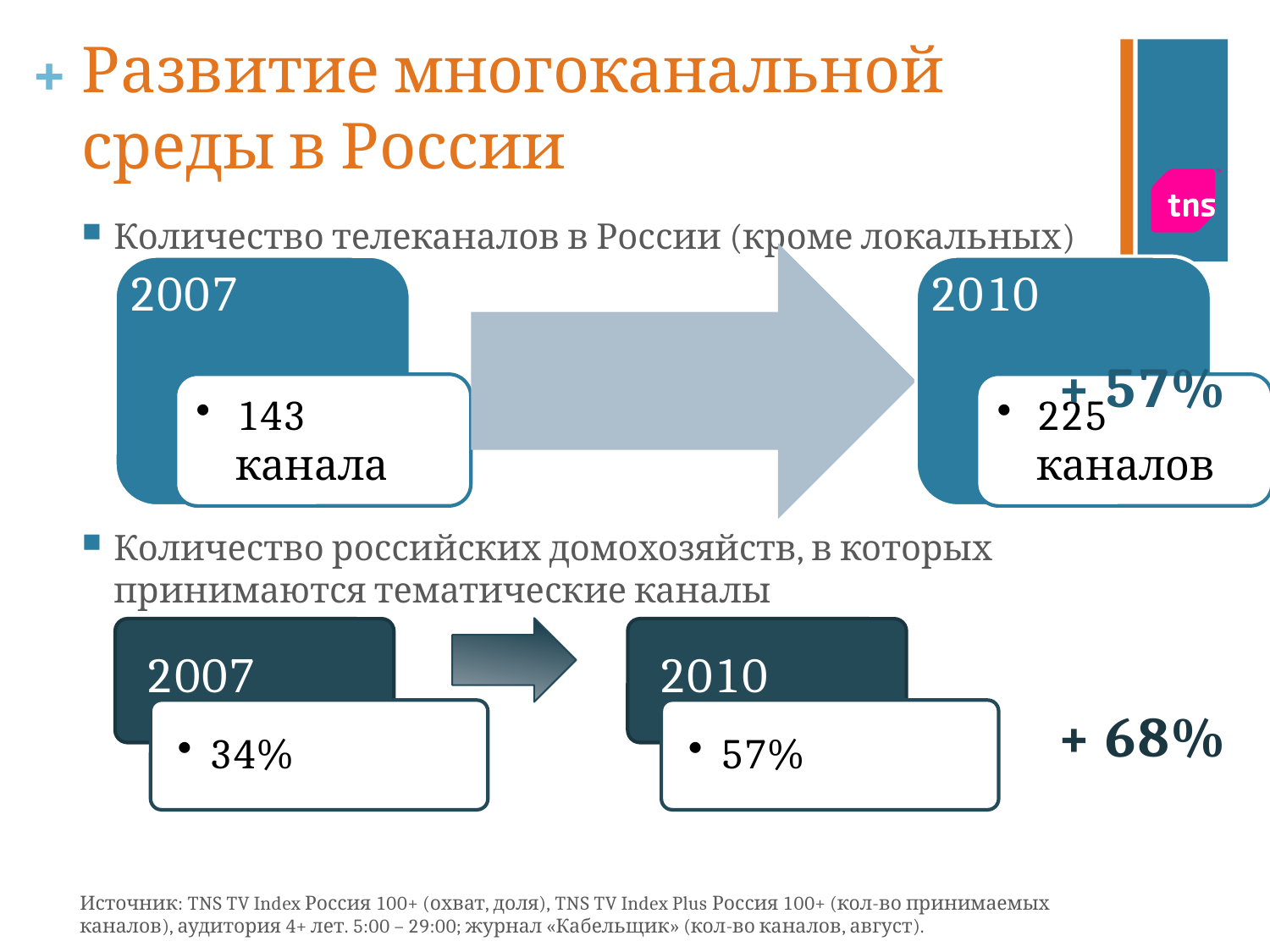

# Развитие многоканальной среды в России
Количество телеканалов в России (кроме локальных)

Количество российских домохозяйств, в которых принимаются тематические каналы
2007
2010
143 канала
225 каналов
+ 57%
2007
34%

2010
57%
+ 68%
Источник: TNS TV Index Россия 100+ (охват, доля), TNS TV Index Plus Россия 100+ (кол-во принимаемых каналов), аудитория 4+ лет. 5:00 – 29:00; журнал «Кабельщик» (кол-во каналов, август).